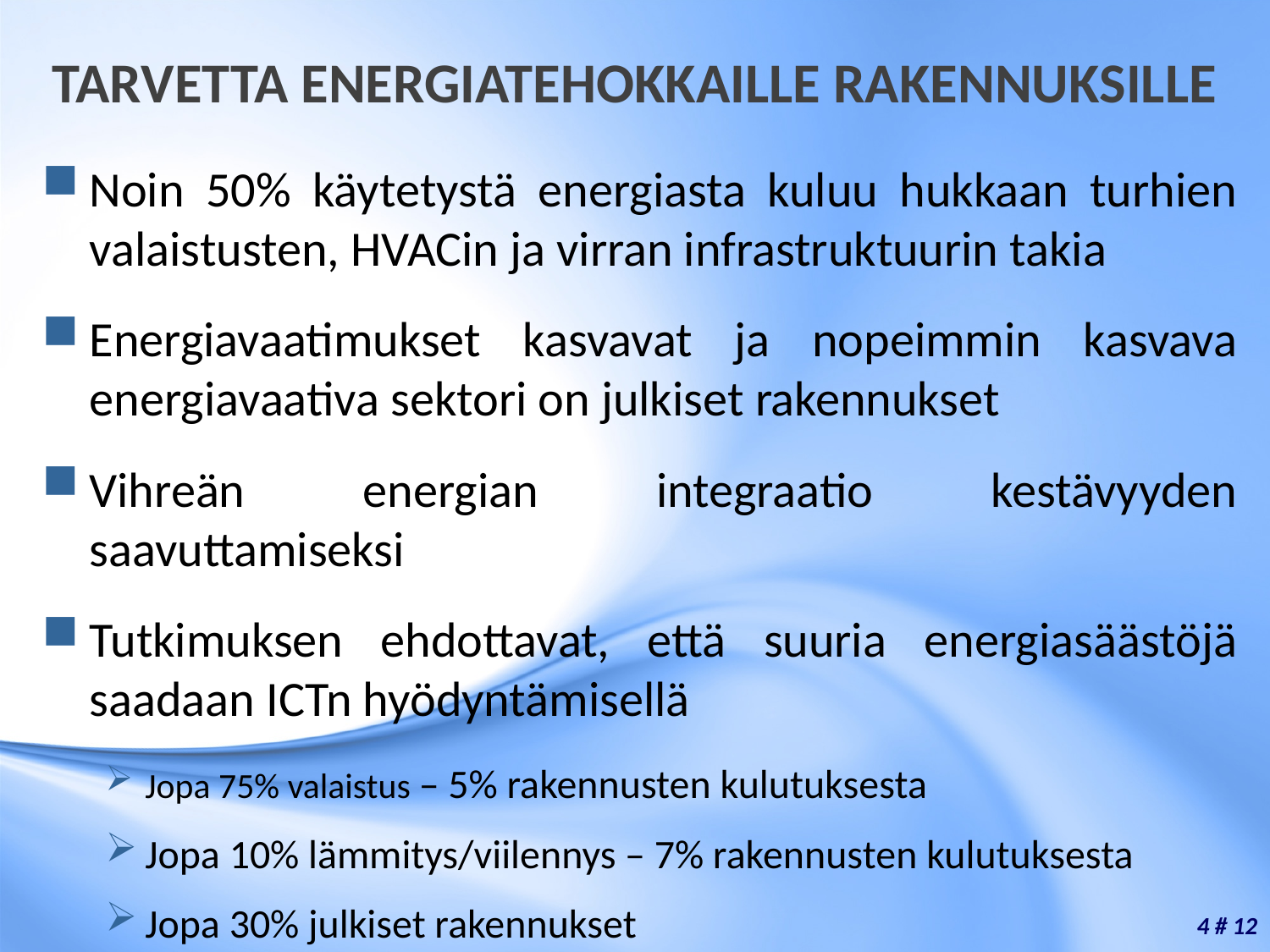

# TARVETTA ENERGIATEHOKKAILLE RAKENNUKSILLE
Noin 50% käytetystä energiasta kuluu hukkaan turhien valaistusten, HVACin ja virran infrastruktuurin takia
Energiavaatimukset kasvavat ja nopeimmin kasvava energiavaativa sektori on julkiset rakennukset
Vihreän energian integraatio kestävyyden saavuttamiseksi
Tutkimuksen ehdottavat, että suuria energiasäästöjä saadaan ICTn hyödyntämisellä
Jopa 75% valaistus – 5% rakennusten kulutuksesta
Jopa 10% lämmitys/viilennys – 7% rakennusten kulutuksesta
Jopa 30% julkiset rakennukset

4 # 12